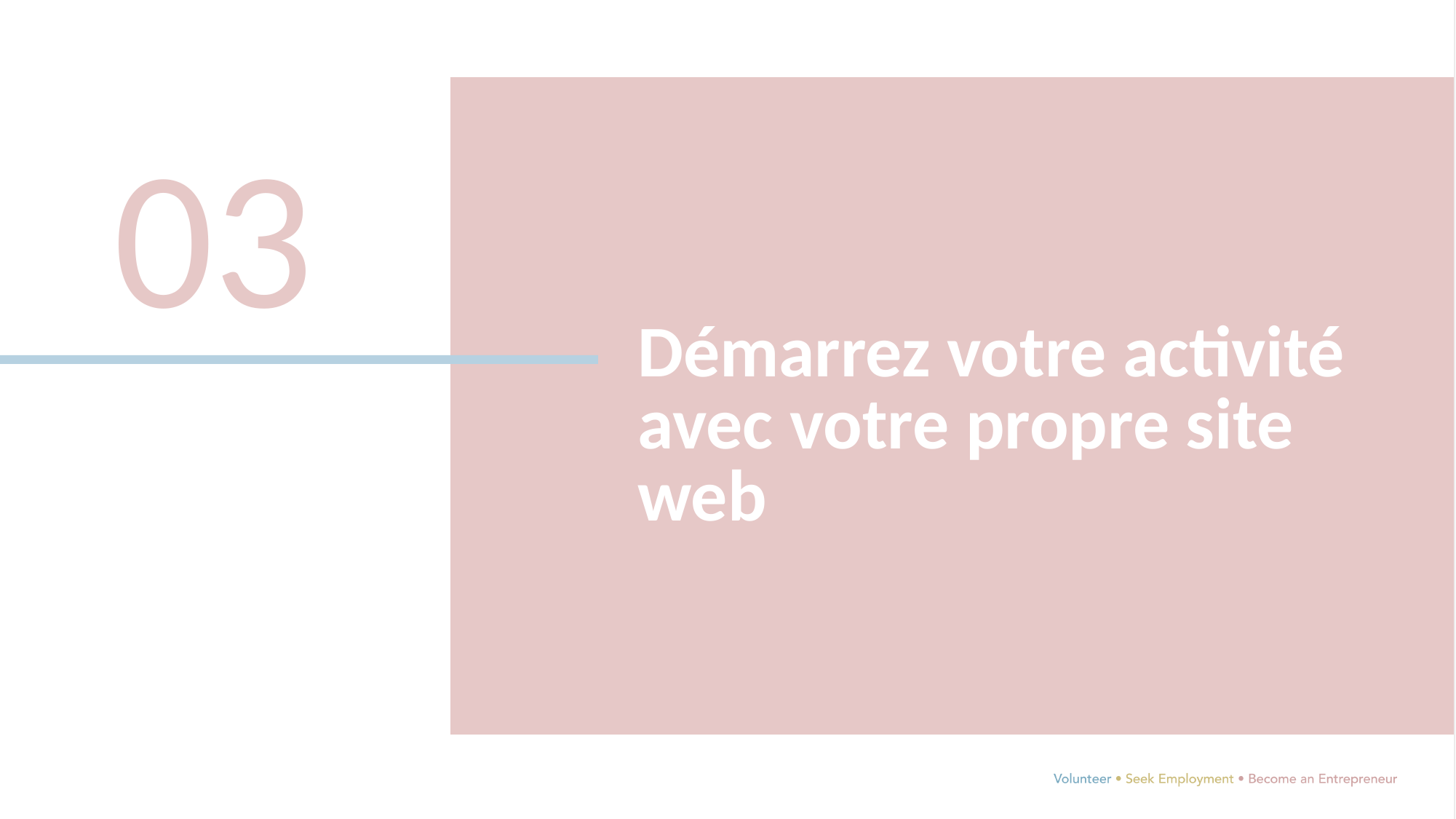

03
Démarrez votre activité avec votre propre site web